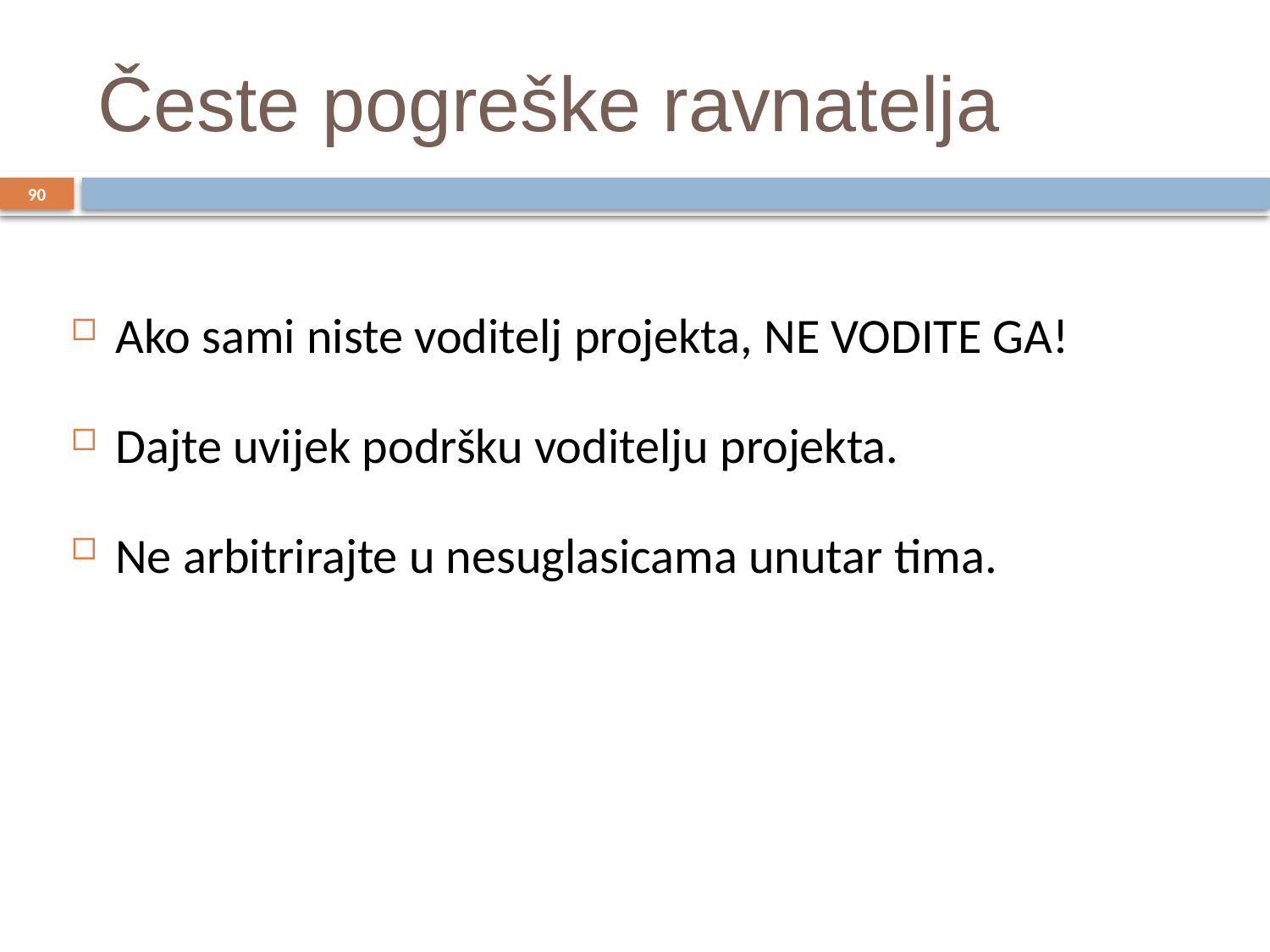

# Česte pogreške ravnatelja
90
Ako sami niste voditelj projekta, NE VODITE GA!
Dajte uvijek podršku voditelju projekta.
Ne arbitrirajte u nesuglasicama unutar tima.